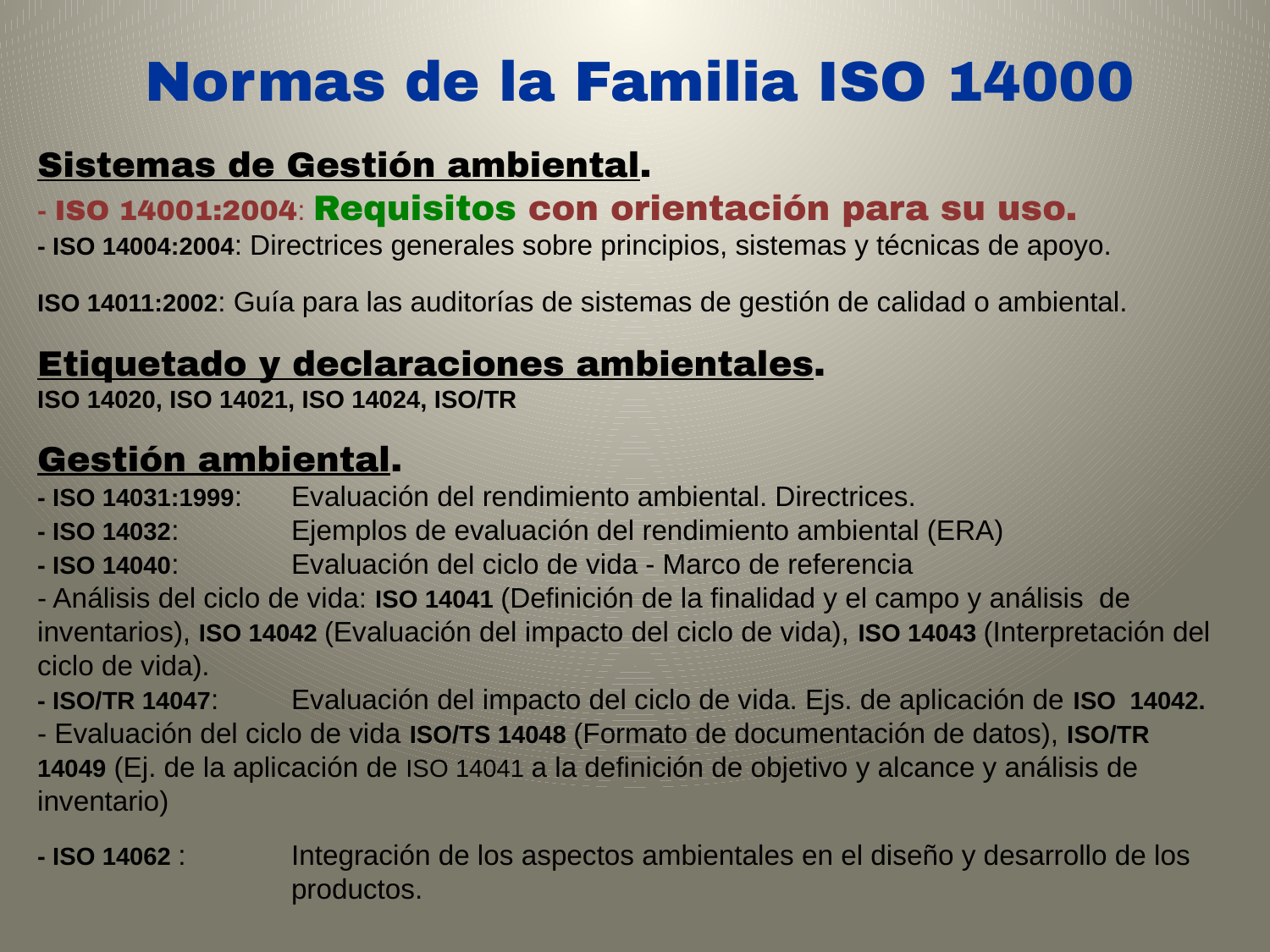

Normas de la Familia ISO 14000
Sistemas de Gestión ambiental.
- ISO 14001:2004: Requisitos con orientación para su uso.
- ISO 14004:2004: Directrices generales sobre principios, sistemas y técnicas de apoyo.

ISO 14011:2002: Guía para las auditorías de sistemas de gestión de calidad o ambiental.

Etiquetado y declaraciones ambientales.
ISO 14020, ISO 14021, ISO 14024, ISO/TR

Gestión ambiental.
- ISO 14031:1999: 	Evaluación del rendimiento ambiental. Directrices.
- ISO 14032:	Ejemplos de evaluación del rendimiento ambiental (ERA)
- ISO 14040:	Evaluación del ciclo de vida - Marco de referencia
- Análisis del ciclo de vida: ISO 14041 (Definición de la finalidad y el campo y análisis  de inventarios), ISO 14042 (Evaluación del impacto del ciclo de vida), ISO 14043 (Interpretación del ciclo de vida).
- ISO/TR 14047:	Evaluación del impacto del ciclo de vida. Ejs. de aplicación de ISO  14042.
- Evaluación del ciclo de vida ISO/TS 14048 (Formato de documentación de datos), ISO/TR 14049 (Ej. de la aplicación de ISO 14041 a la definición de objetivo y alcance y análisis de inventario)

- ISO 14062 :	Integración de los aspectos ambientales en el diseño y desarrollo de los 		productos.